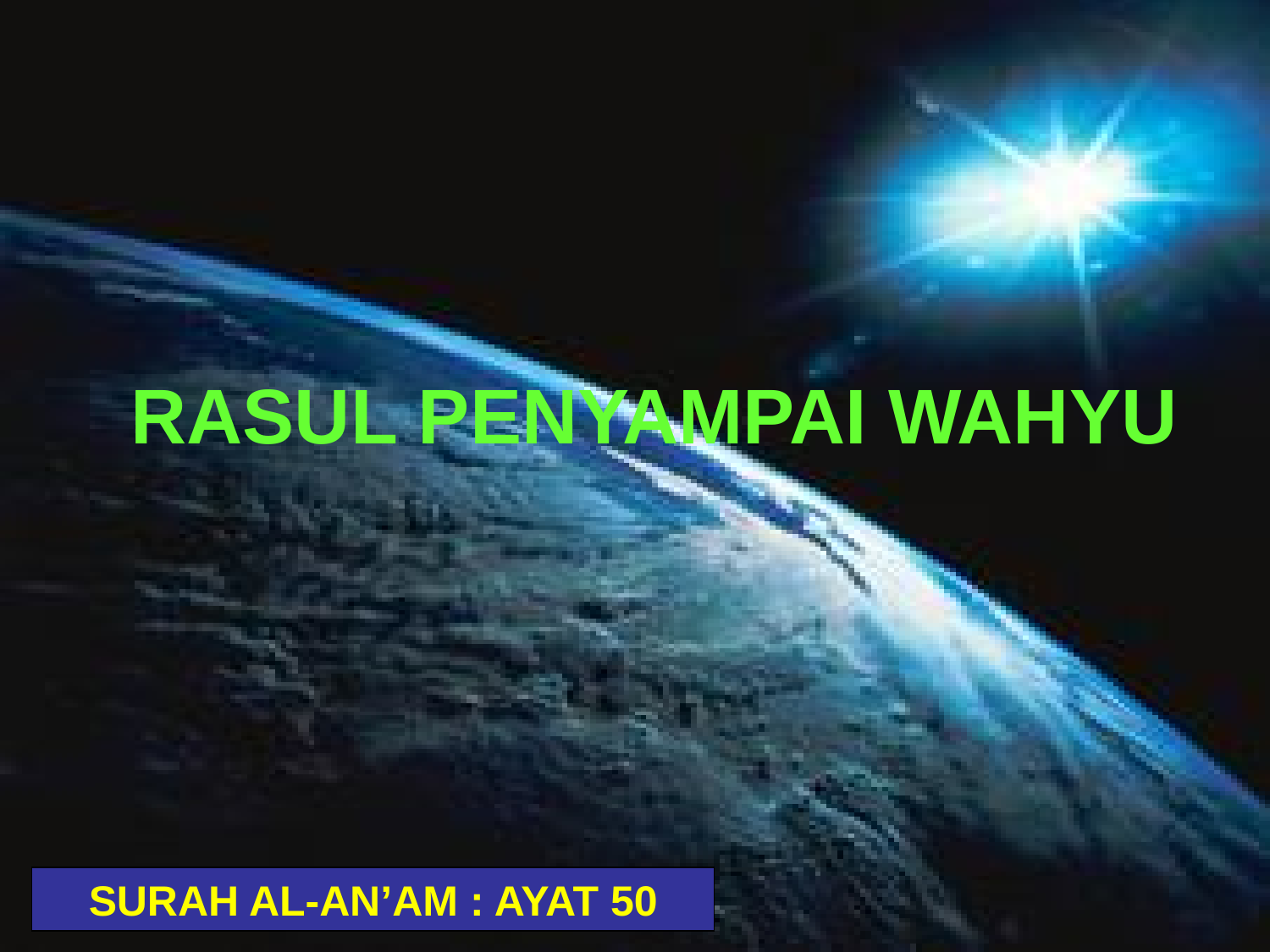

# RASUL PENYAMPAI WAHYU
SURAH AL-AN’AM : AYAT 50